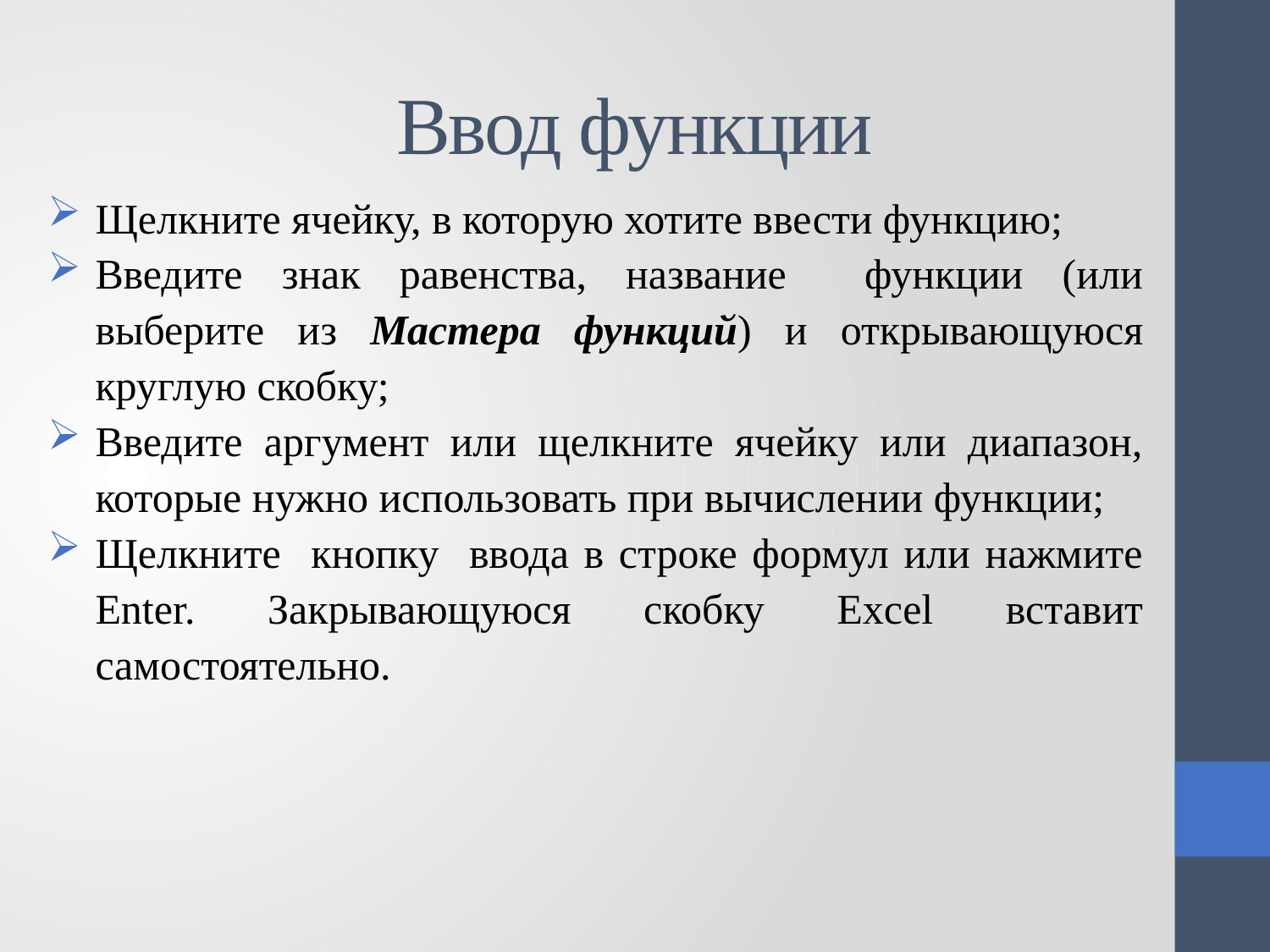

# Ввод функции
Щелкните ячейку, в которую хотите ввести функцию;
Введите знак равенства, название  функции (или выберите из Мастера функций) и открывающуюся круглую скобку;
Введите аргумент или щелкните ячейку или диапазон, которые нужно использовать при вычислении функции;
Щелкните  кнопку  ввода в строке формул или нажмите Enter. Закрывающуюся скобку Excel вставит самостоятельно.